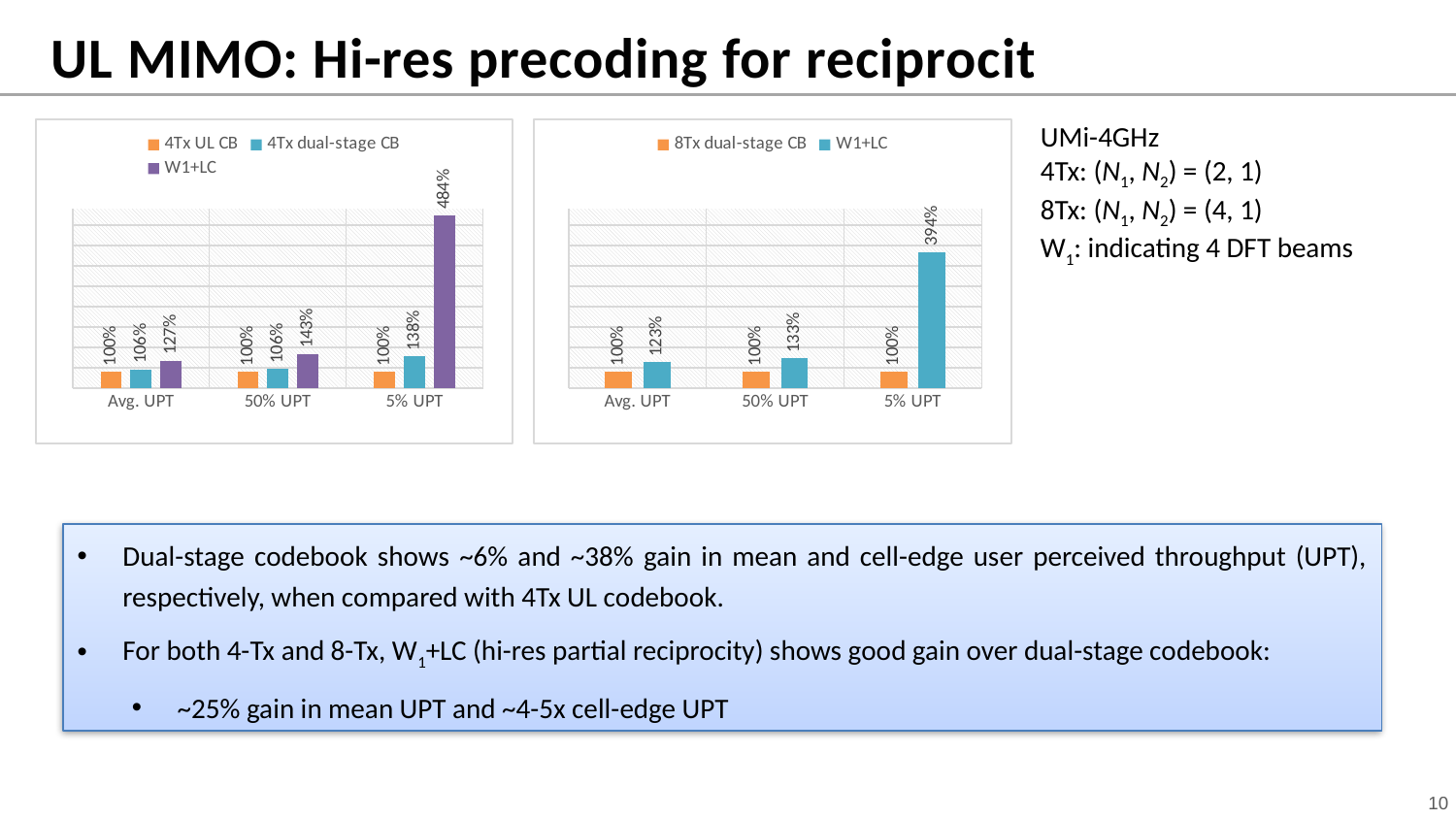

# UL MIMO: Hi-res precoding for reciprocity
UMi-4GHz
4Tx: (N1, N2) = (2, 1)
8Tx: (N1, N2) = (4, 1)
W1: indicating 4 DFT beams

### Chart

| Category | 4Tx UL CB | 4Tx dual-stage CB | W1+LC |
|---|---|---|---|
| Avg. UPT | 1.0 | 1.056316484738928 | 1.2684419105888898 |
| 50% UPT | 1.0 | 1.0648758236188547 | 1.4342794390944416 |
| 5% UPT | 1.0 | 1.3780068728522339 | 4.838487972508591 |

### Chart

| Category | 8Tx dual-stage CB | W1+LC |
|---|---|---|
| Avg. UPT | 1.0 | 1.2323019221753397 |
| 50% UPT | 1.0 | 1.3259098672973328 |
| 5% UPT | 1.0 | 3.9399999999999995 |
Dual-stage codebook shows ~6% and ~38% gain in mean and cell-edge user perceived throughput (UPT), respectively, when compared with 4Tx UL codebook.
For both 4-Tx and 8-Tx, W1+LC (hi-res partial reciprocity) shows good gain over dual-stage codebook:
~25% gain in mean UPT and ~4-5x cell-edge UPT